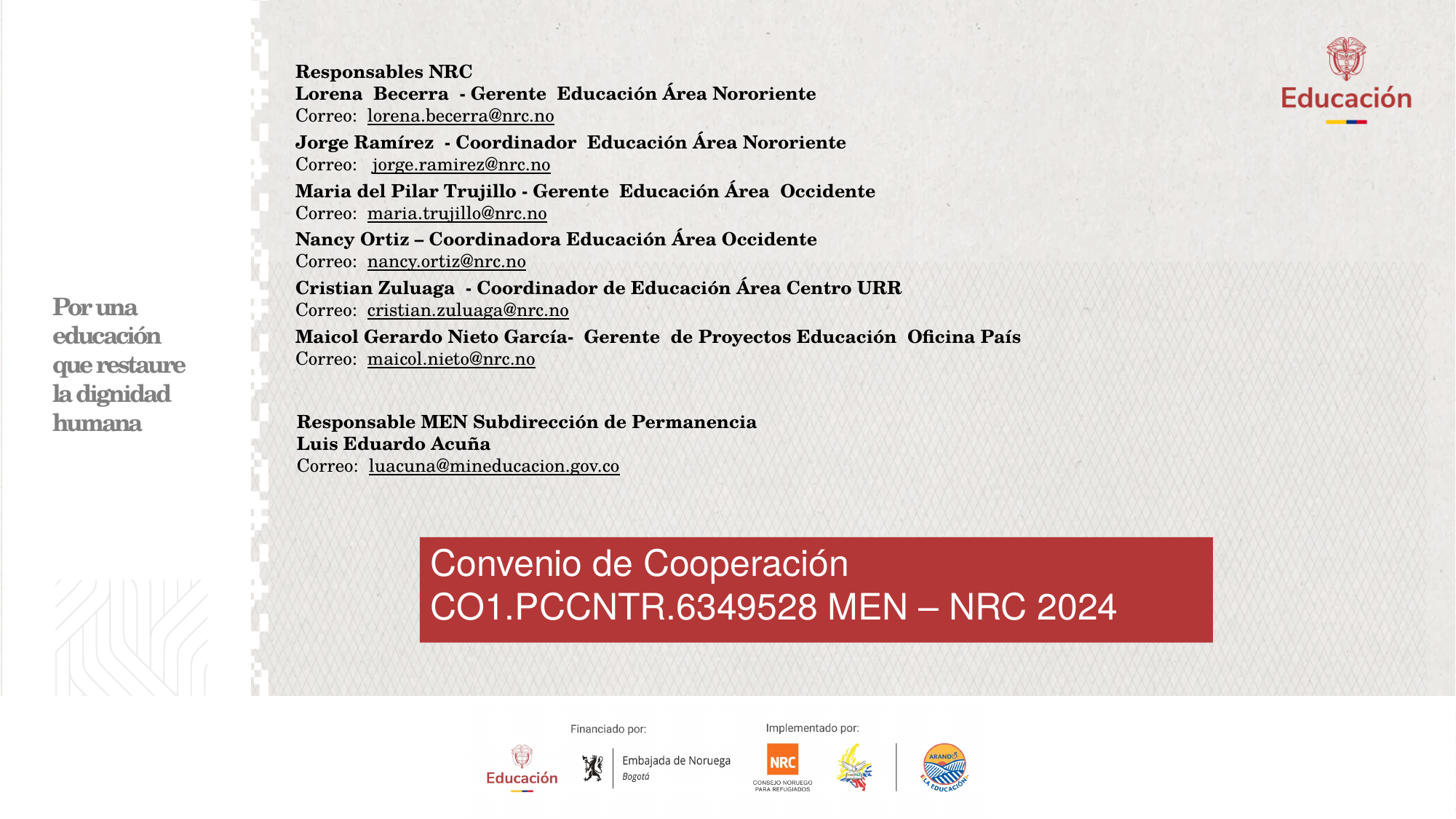

Responsables NRC
Lorena  Becerra  - Gerente  Educación Área Nororiente
Correo:  lorena.becerra@nrc.no
Jorge Ramírez  - Coordinador  Educación Área Nororiente
Correo:   jorge.ramirez@nrc.no
Maria del Pilar Trujillo - Gerente  Educación Área  Occidente
Correo:  maria.trujillo@nrc.no
Nancy Ortiz – Coordinadora Educación Área Occidente
Correo:  nancy.ortiz@nrc.no
Cristian Zuluaga  - Coordinador de Educación Área Centro URR
Correo:  cristian.zuluaga@nrc.no
Maicol Gerardo Nieto García-  Gerente  de Proyectos Educación  Oficina País
Correo:  maicol.nieto@nrc.no
Por una educación
que restaure la dignidad humana
Responsable MEN Subdirección de Permanencia
Luis Eduardo Acuña
Correo:  luacuna@mineducacion.gov.co
Convenio de Cooperación CO1.PCCNTR.6349528 MEN – NRC 2024

# Diap.